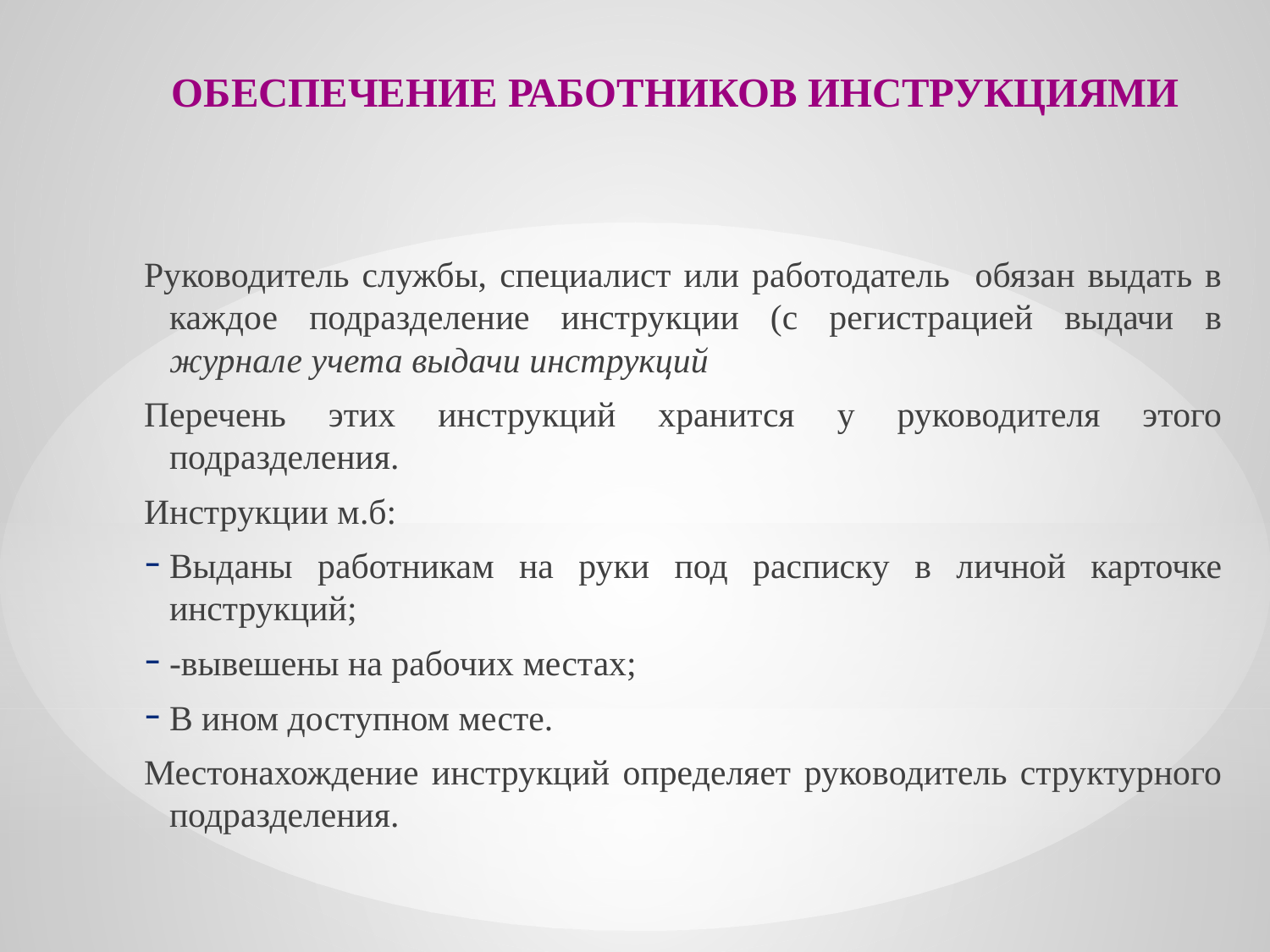

# ОБЕСПЕЧЕНИЕ РАБОТНИКОВ ИНСТРУКЦИЯМИ
Руководитель службы, специалист или работодатель  обязан выдать в каждое подразделение инструкции (с регистрацией выдачи в журнале учета выдачи инструкций
Перечень этих инструкций хранится у руководителя этого подразделения.
Инструкции м.б:
Выданы работникам на руки под расписку в личной карточке инструкций;
-вывешены на рабочих местах;
В ином доступном месте.
Местонахождение инструкций определяет руководитель структурного подразделения.